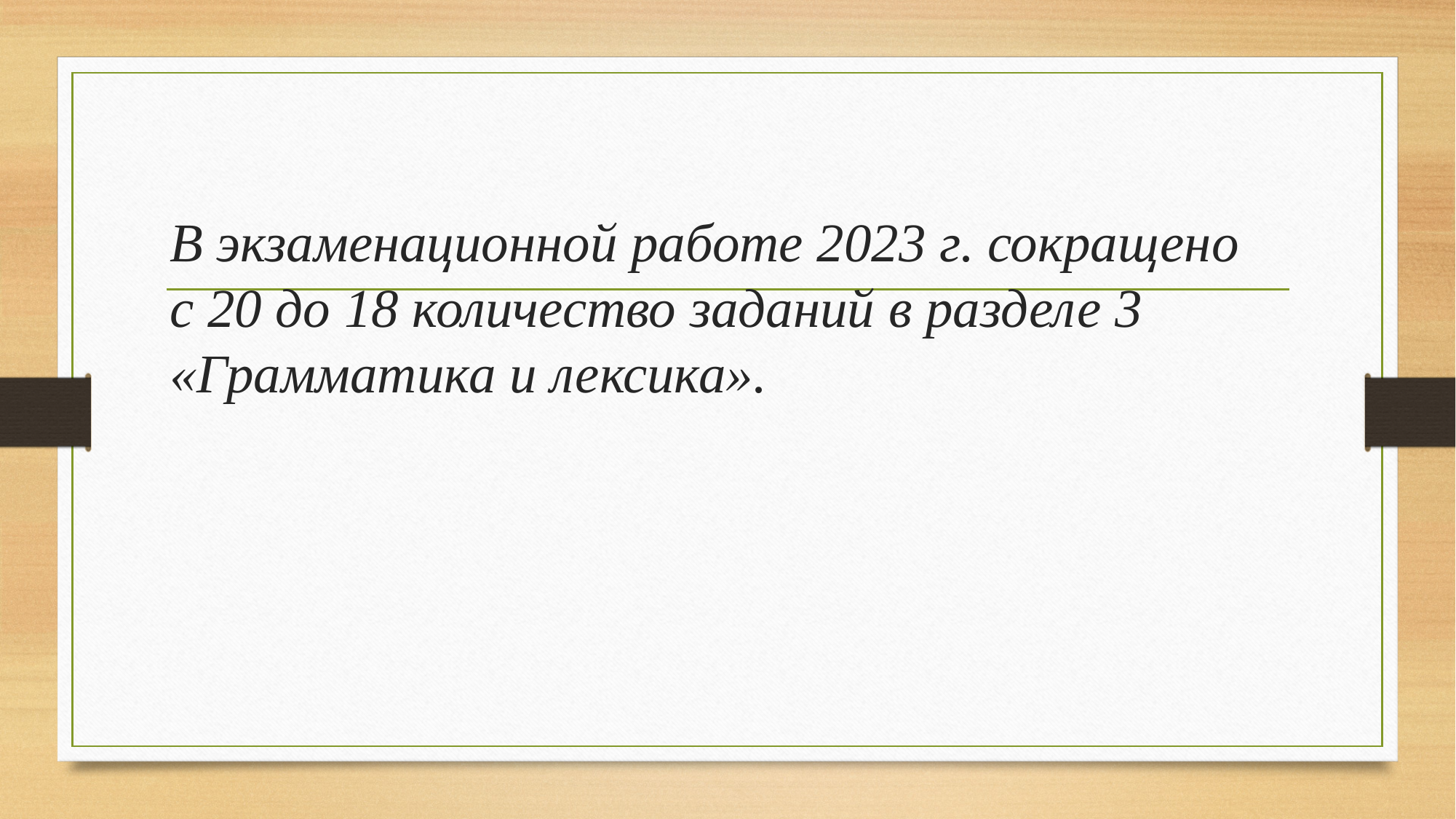

В экзаменационной работе 2023 г. сокращено с 20 до 18 количество заданий в разделе 3 «Грамматика и лексика».